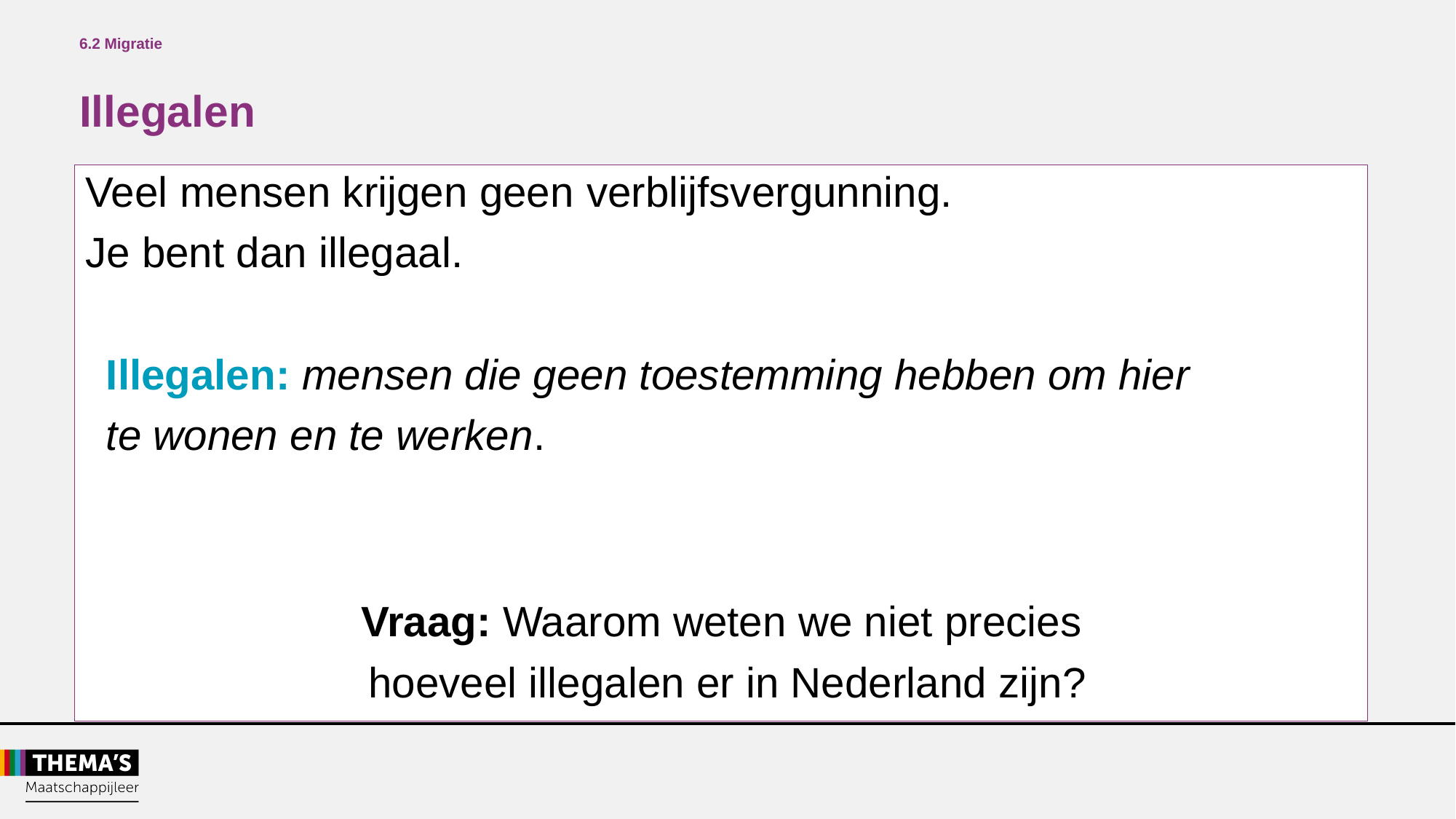

6.2 Migratie
Illegalen
Veel mensen krijgen geen verblijfsvergunning.
Je bent dan illegaal.

Illegalen: mensen die geen toestemming hebben om hier
te wonen en te werken.

Vraag: Waarom weten we niet precies
hoeveel illegalen er in Nederland zijn?